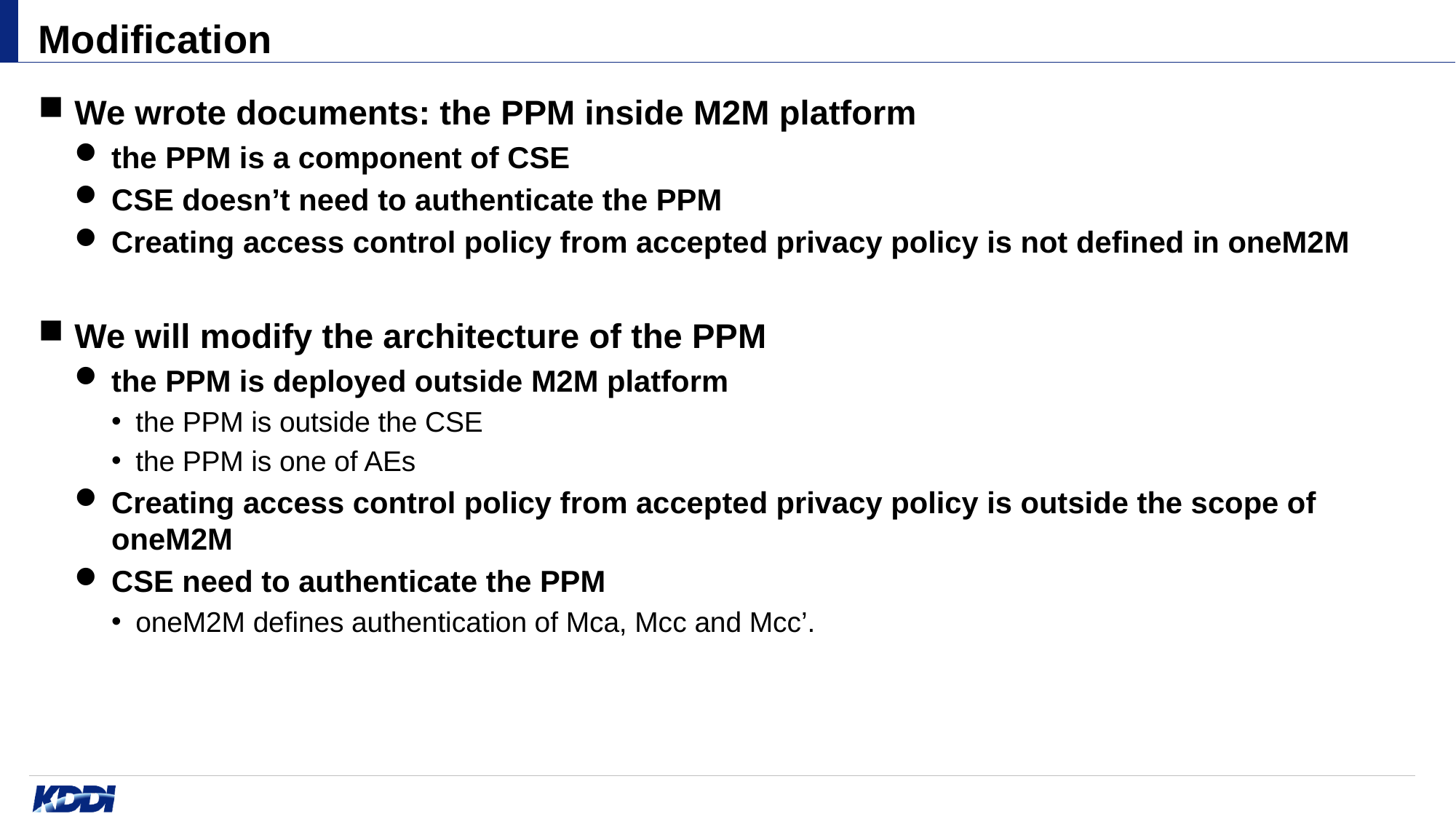

# Modification
We wrote documents: the PPM inside M2M platform
the PPM is a component of CSE
CSE doesn’t need to authenticate the PPM
Creating access control policy from accepted privacy policy is not defined in oneM2M

We will modify the architecture of the PPM
the PPM is deployed outside M2M platform
the PPM is outside the CSE
the PPM is one of AEs
Creating access control policy from accepted privacy policy is outside the scope of oneM2M
CSE need to authenticate the PPM
oneM2M defines authentication of Mca, Mcc and Mcc’.